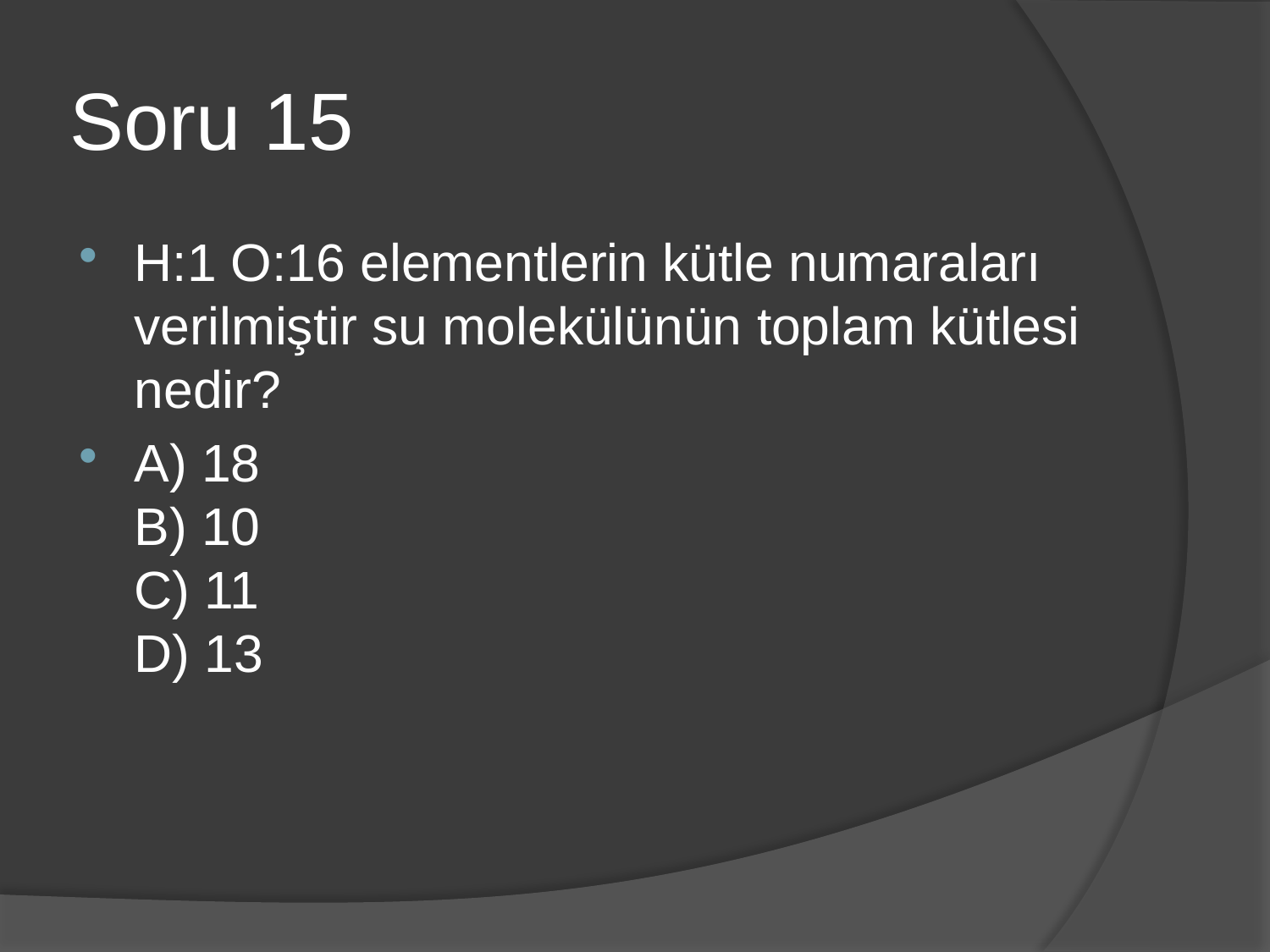

# Soru 15
H:1 O:16 elementlerin kütle numaraları verilmiştir su molekülünün toplam kütlesi nedir?
A) 18
B) 10
C) 11
D) 13